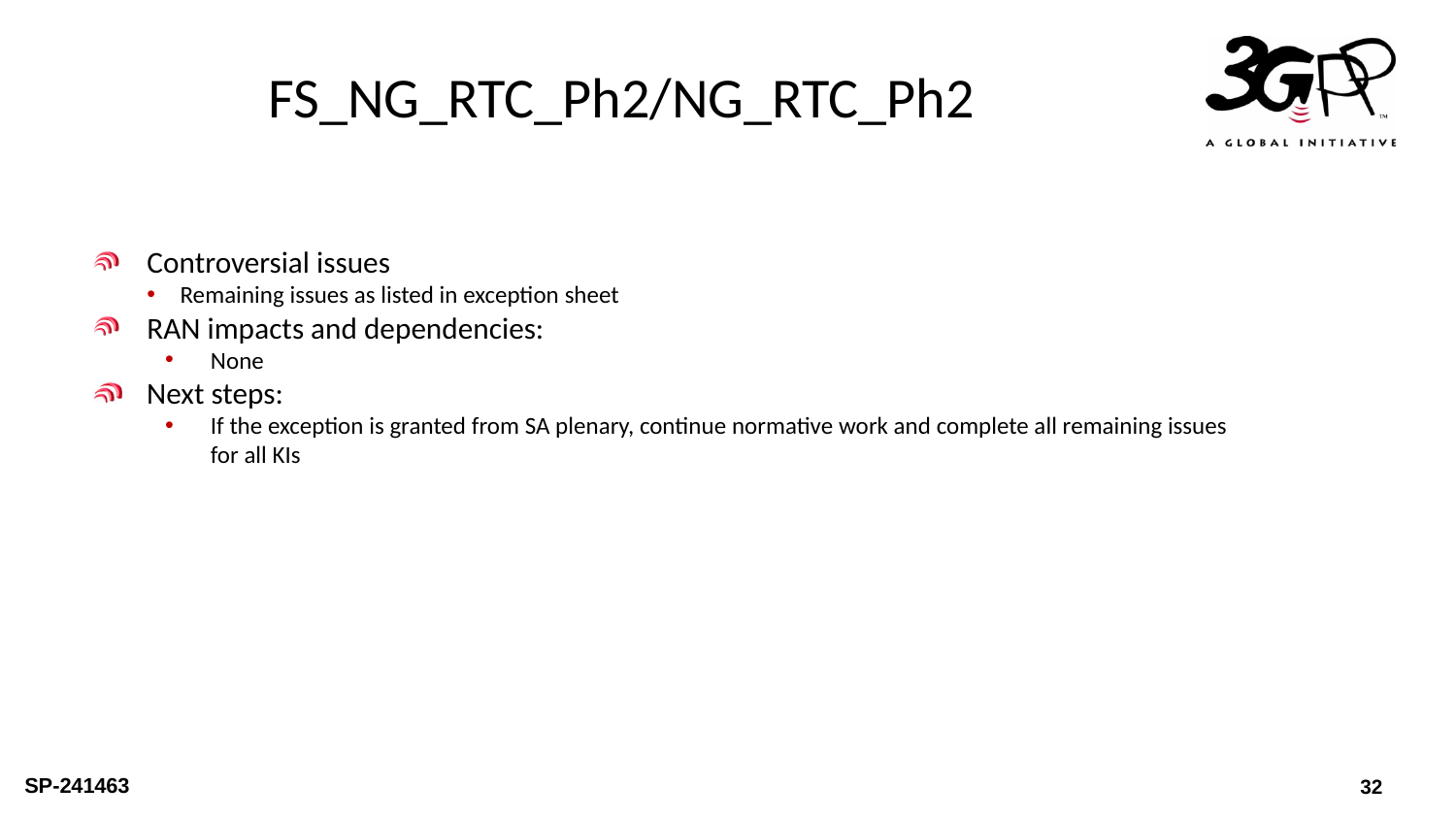

# FS_NG_RTC_Ph2/NG_RTC_Ph2
Controversial issues
Remaining issues as listed in exception sheet
RAN impacts and dependencies:
None
Next steps:
If the exception is granted from SA plenary, continue normative work and complete all remaining issues for all KIs